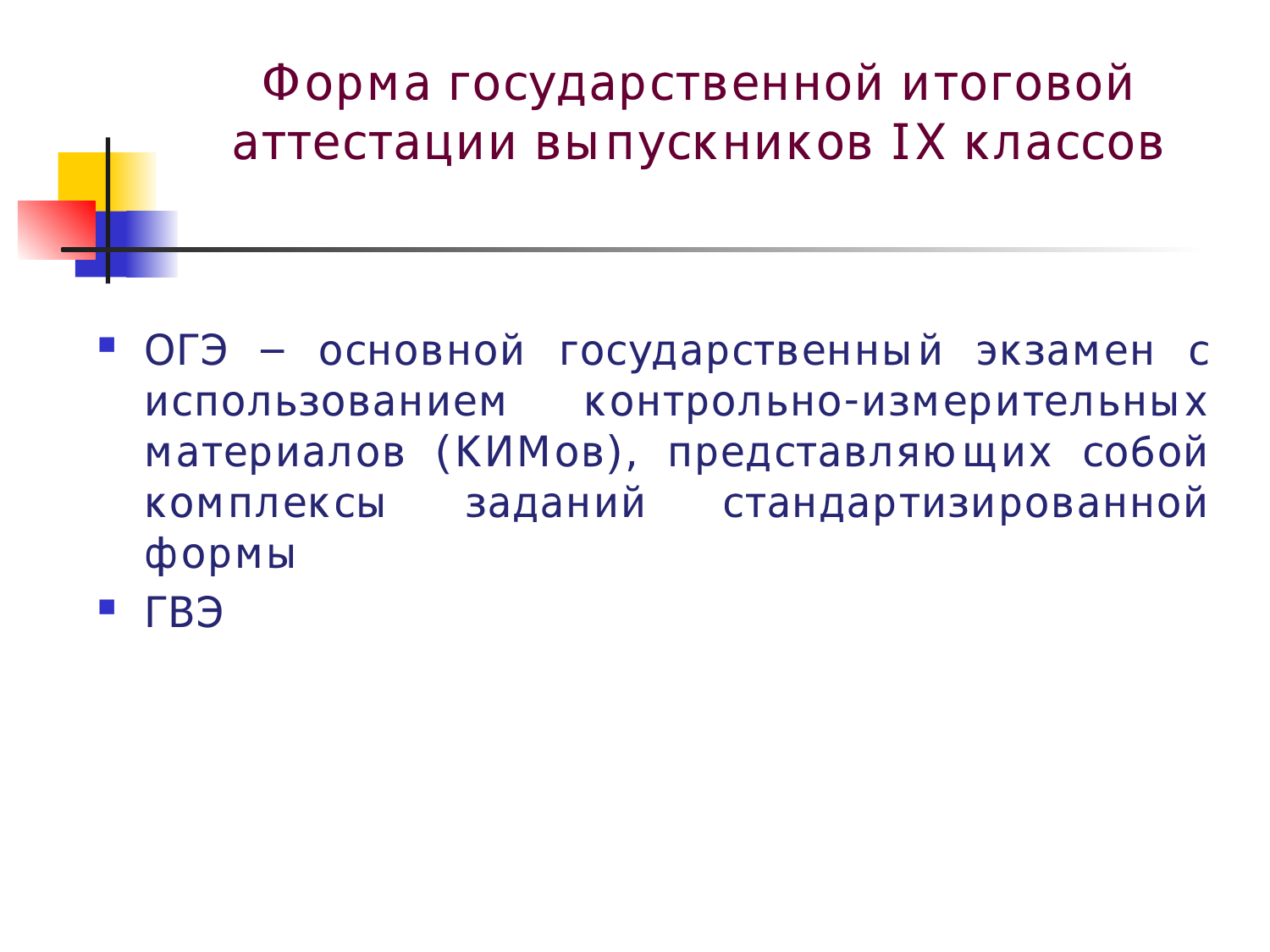

# Форма государственной итоговой аттестации выпускников IX классов
ОГЭ – основной государственный экзамен с использованием контрольно-измерительных материалов (КИМов), представляющих собой комплексы заданий стандартизированной формы
ГВЭ